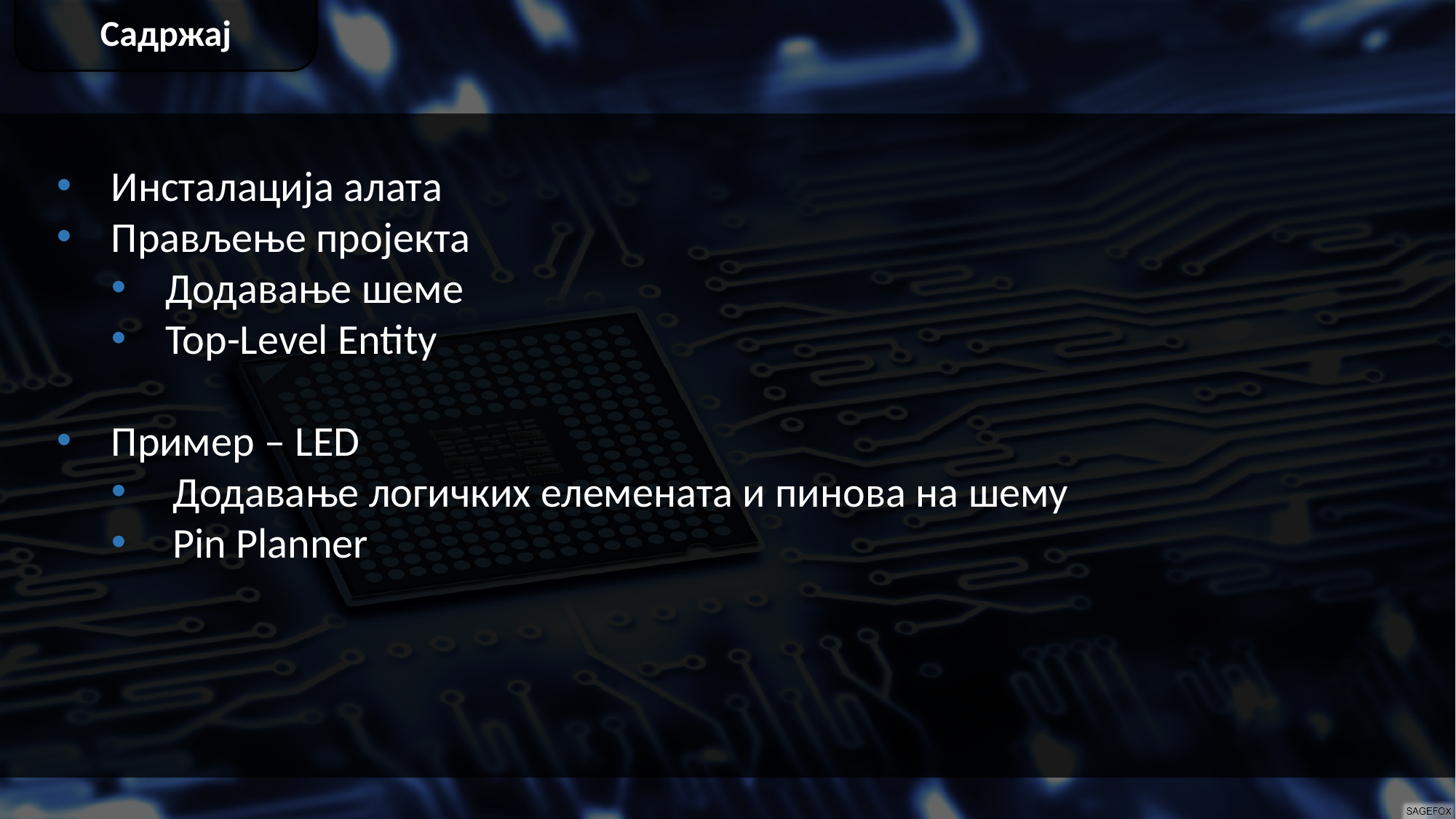

Садржај

Инсталација алата
Прављење пројекта
Додавање шеме
Top-Level Entity

Пример – LED
Додавање логичких елемената и пинова на шему
Pin Planner